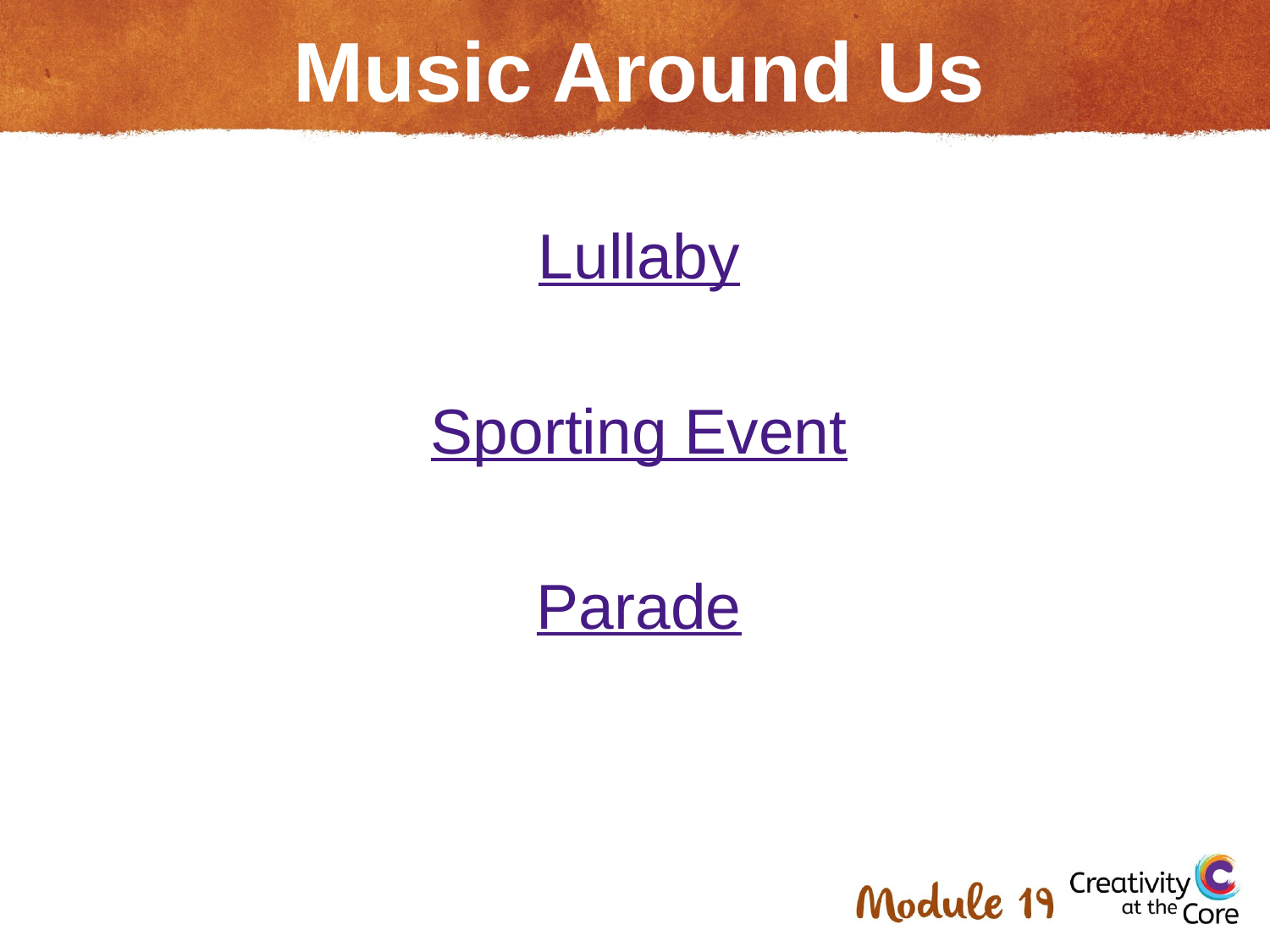

# Music Around Us
Lullaby

Sporting Event

Parade